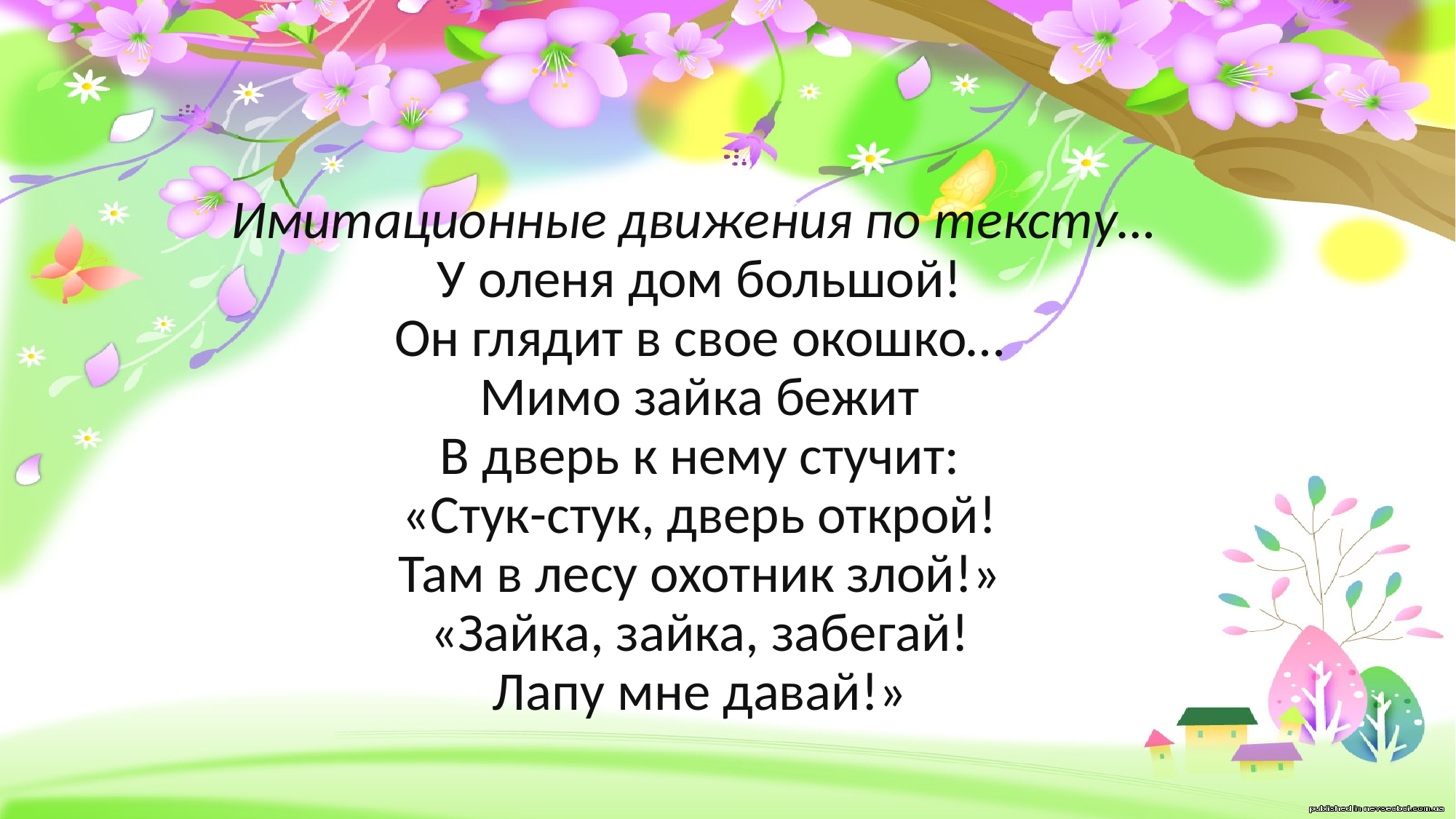

# Имитационные движения по тексту… У оленя дом большой! Он глядит в свое окошко… Мимо зайка бежит В дверь к нему стучит: «Стук-стук, дверь открой! Там в лесу охотник злой!» «Зайка, зайка, забегай! Лапу мне давай!»